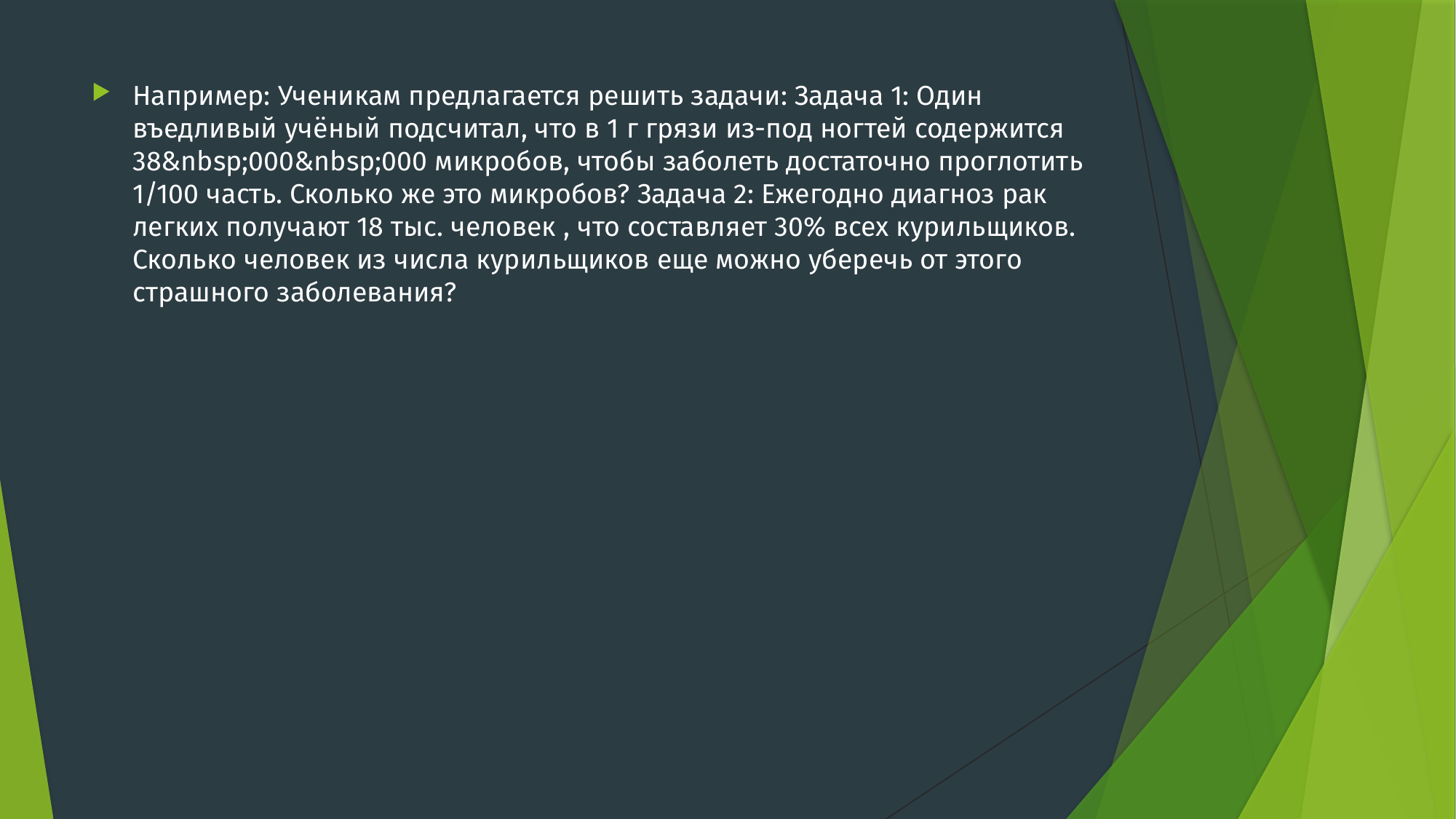

#
Например: Ученикам предлагается решить задачи: Задача 1: Один въедливый учёный подсчитал, что в 1 г грязи из-под ногтей содержится 38&nbsp;000&nbsp;000 микробов, чтобы заболеть достаточно проглотить 1/100 часть. Сколько же это микробов? Задача 2: Ежегодно диагноз рак легких получают 18 тыс. человек , что составляет 30% всех курильщиков. Сколько человек из числа курильщиков еще можно уберечь от этого страшного заболевания?